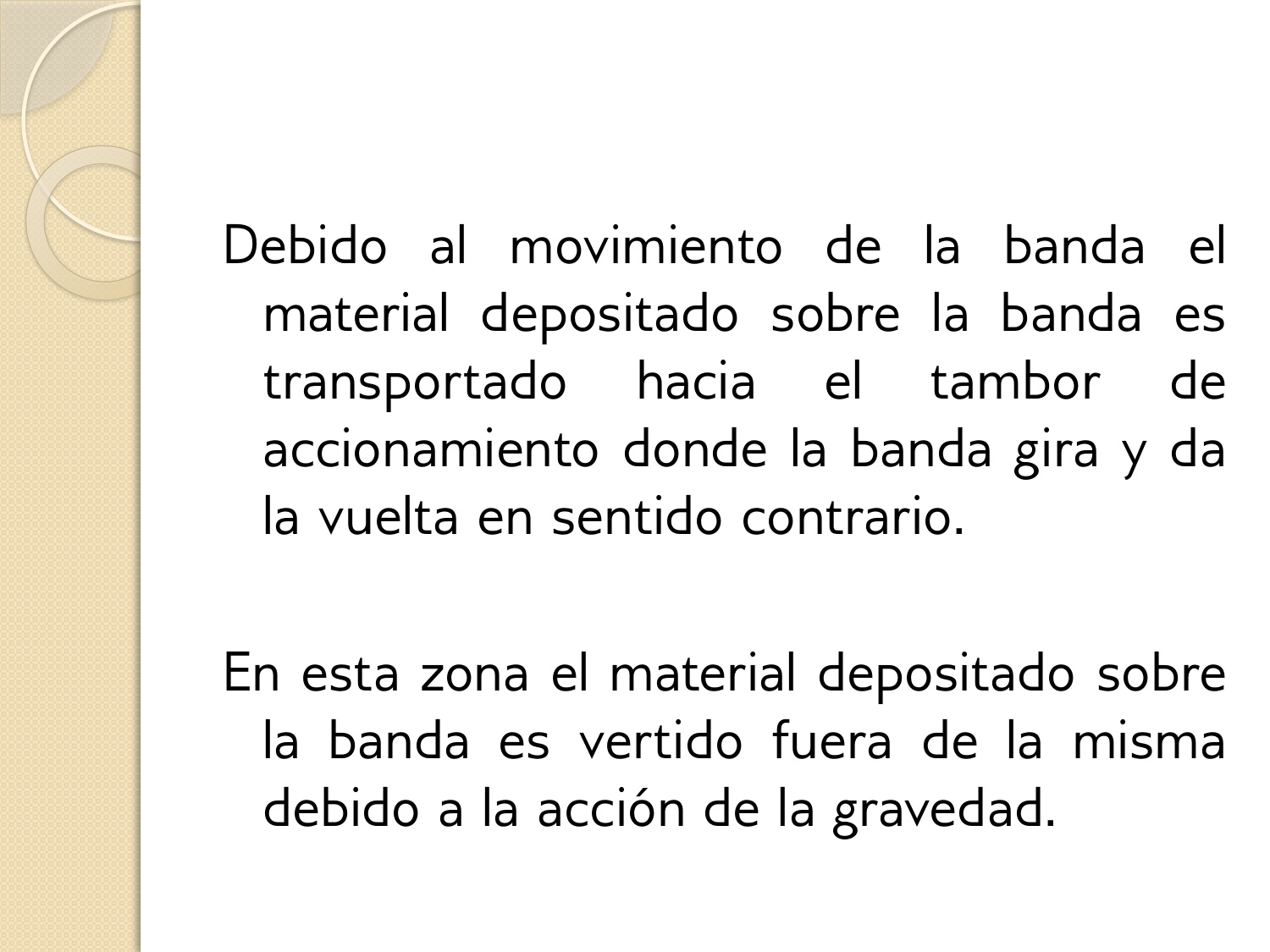

#
Debido al movimiento de la banda el material depositado sobre la banda es transportado hacia el tambor de accionamiento donde la banda gira y da la vuelta en sentido contrario.

En esta zona el material depositado sobre la banda es vertido fuera de la misma debido a la acción de la gravedad.